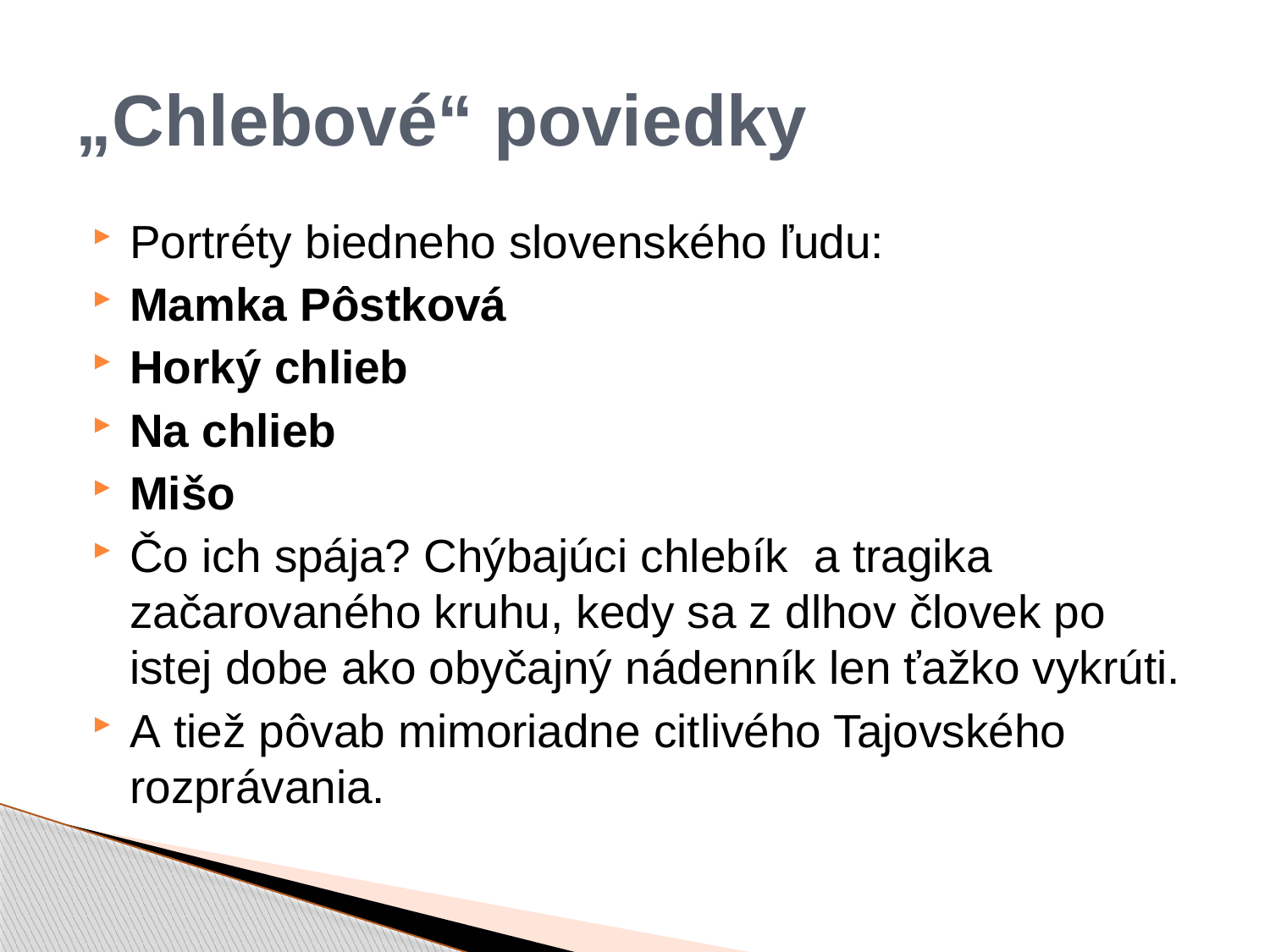

# „Chlebové“ poviedky
Portréty biedneho slovenského ľudu:
Mamka Pôstková
Horký chlieb
Na chlieb
Mišo
Čo ich spája? Chýbajúci chlebík  a tragika začarovaného kruhu, kedy sa z dlhov človek po istej dobe ako obyčajný nádenník len ťažko vykrúti.
A tiež pôvab mimoriadne citlivého Tajovského rozprávania.